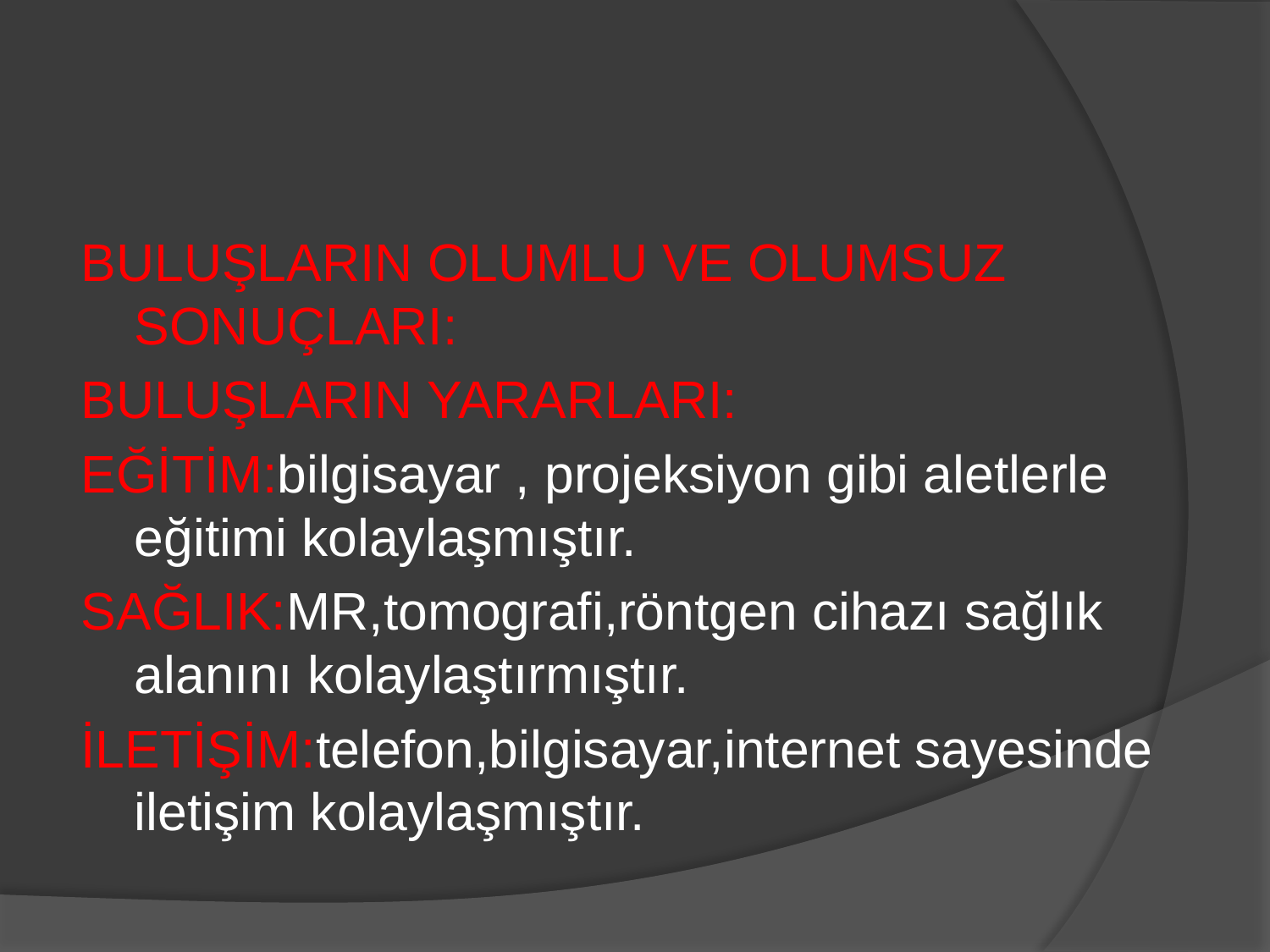

#
BULUŞLARIN OLUMLU VE OLUMSUZ SONUÇLARI:
BULUŞLARIN YARARLARI:
EĞİTİM:bilgisayar , projeksiyon gibi aletlerle eğitimi kolaylaşmıştır.
SAĞLIK:MR,tomografi,röntgen cihazı sağlık alanını kolaylaştırmıştır.
İLETİŞİM:telefon,bilgisayar,internet sayesinde iletişim kolaylaşmıştır.